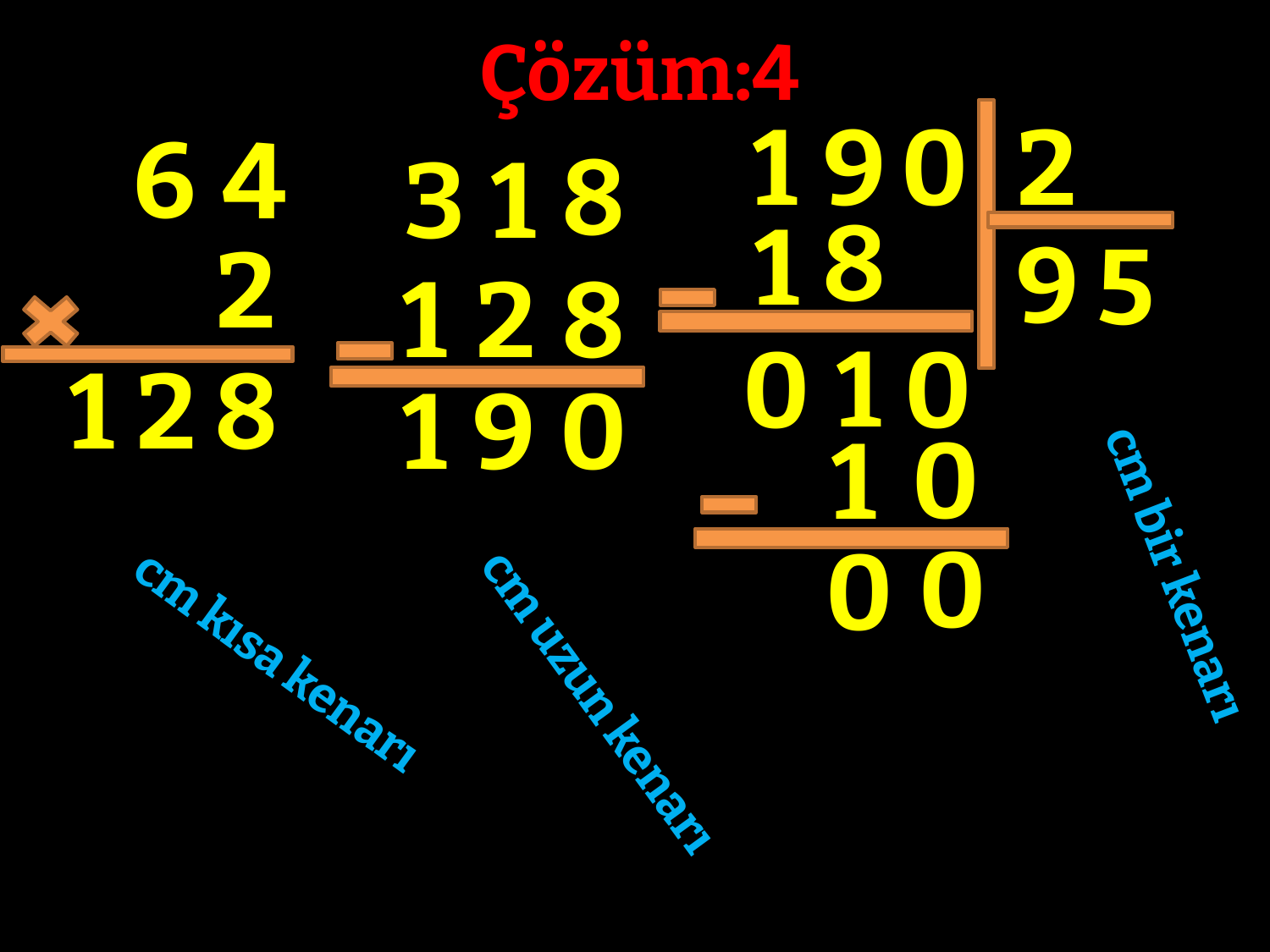

Çözüm:4
2
0
9
1
6
4
8
3
1

8
1

9
5
2
1
2
8

#
1
0
0

2
1
8

9
1
0
0
1

0
0
cm bir kenarı
cm kısa kenarı
cm uzun kenarı